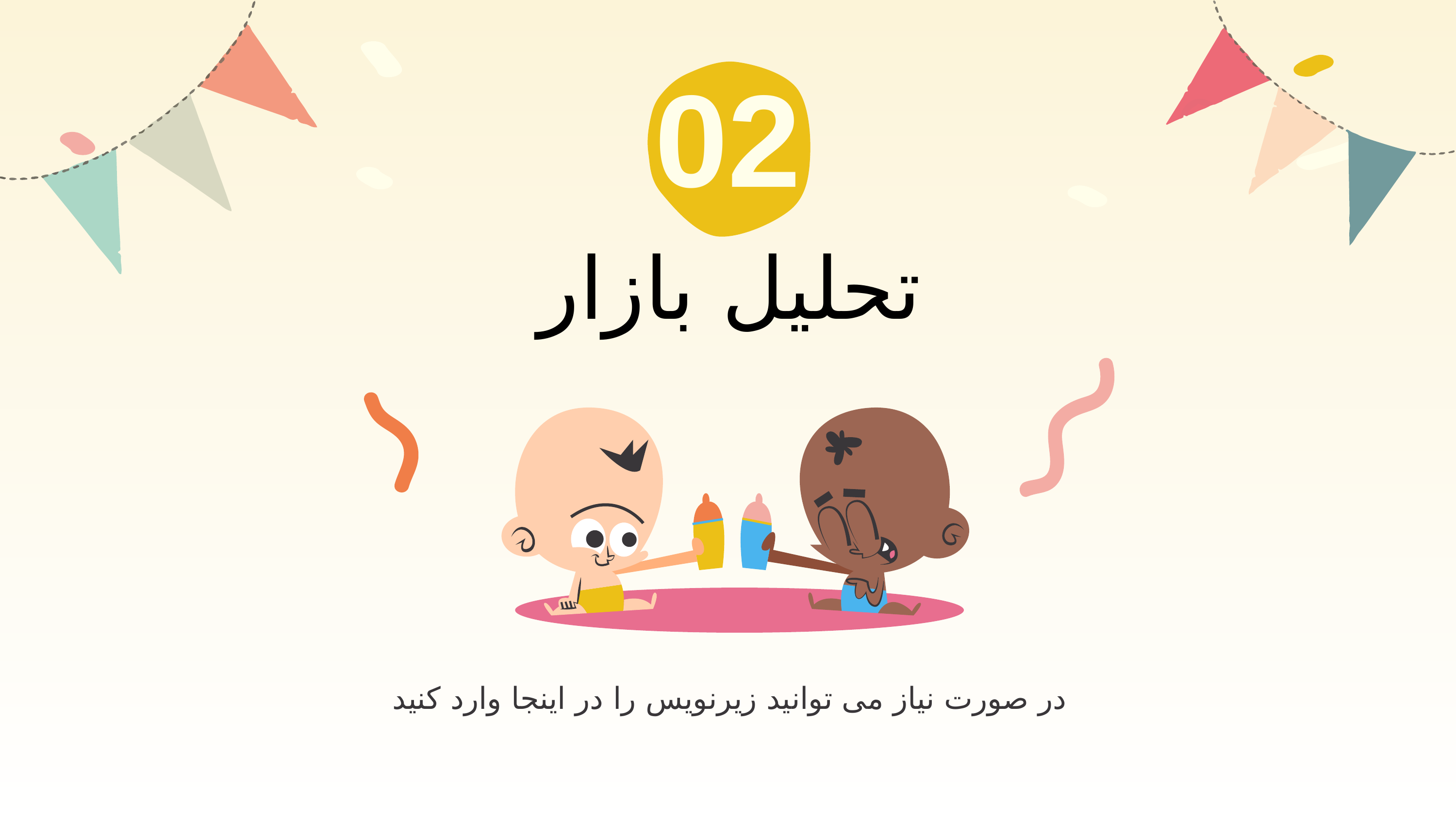

02

# تحلیل بازار

در صورت نیاز می توانید زیرنویس را در اینجا وارد کنید